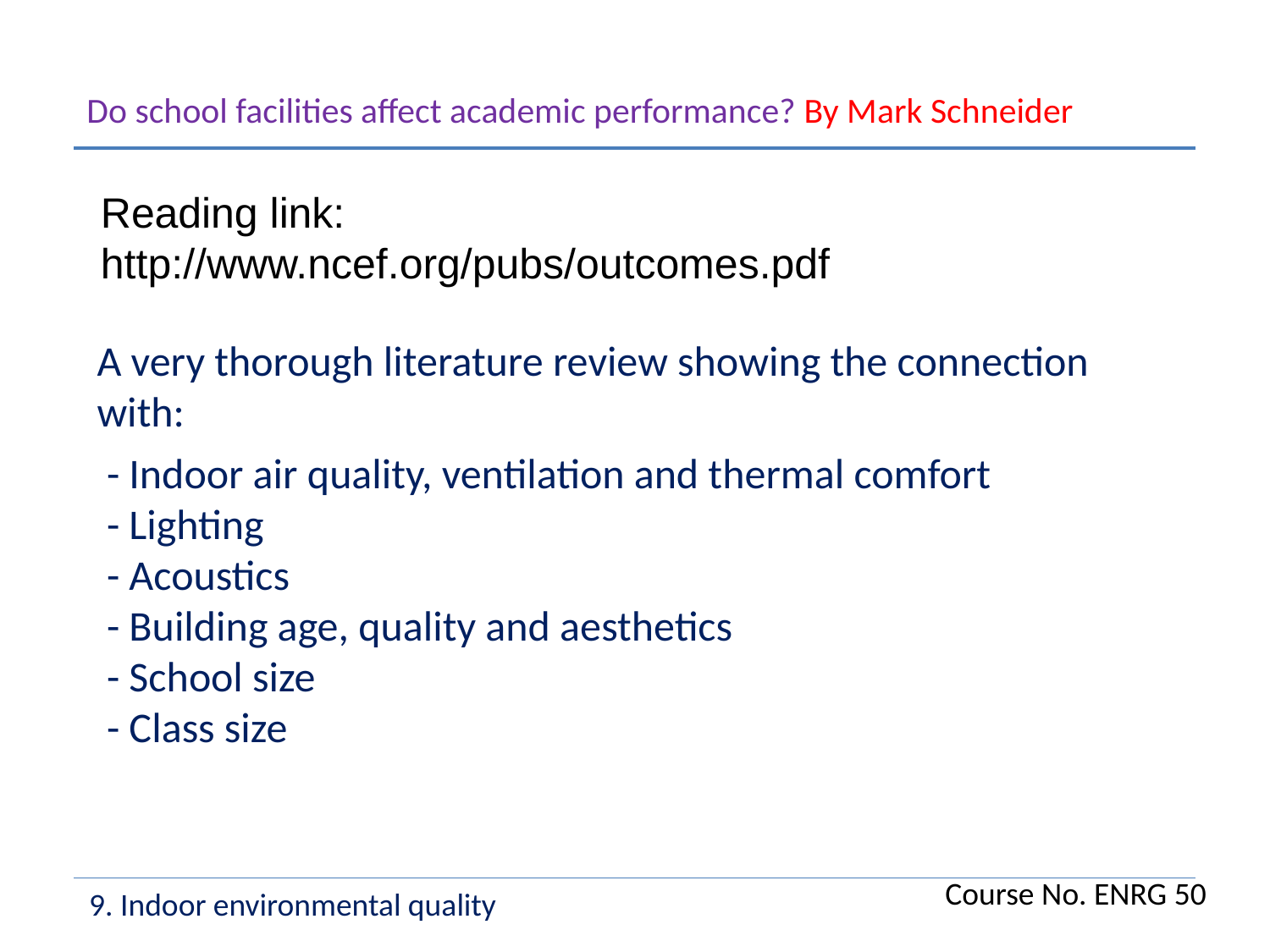

Do school facilities affect academic performance? By Mark Schneider
Reading link:
http://www.ncef.org/pubs/outcomes.pdf
A very thorough literature review showing the connection with:
 - Indoor air quality, ventilation and thermal comfort
 - Lighting
 - Acoustics
 - Building age, quality and aesthetics
 - School size
 - Class size
Course No. ENRG 50
9. Indoor environmental quality